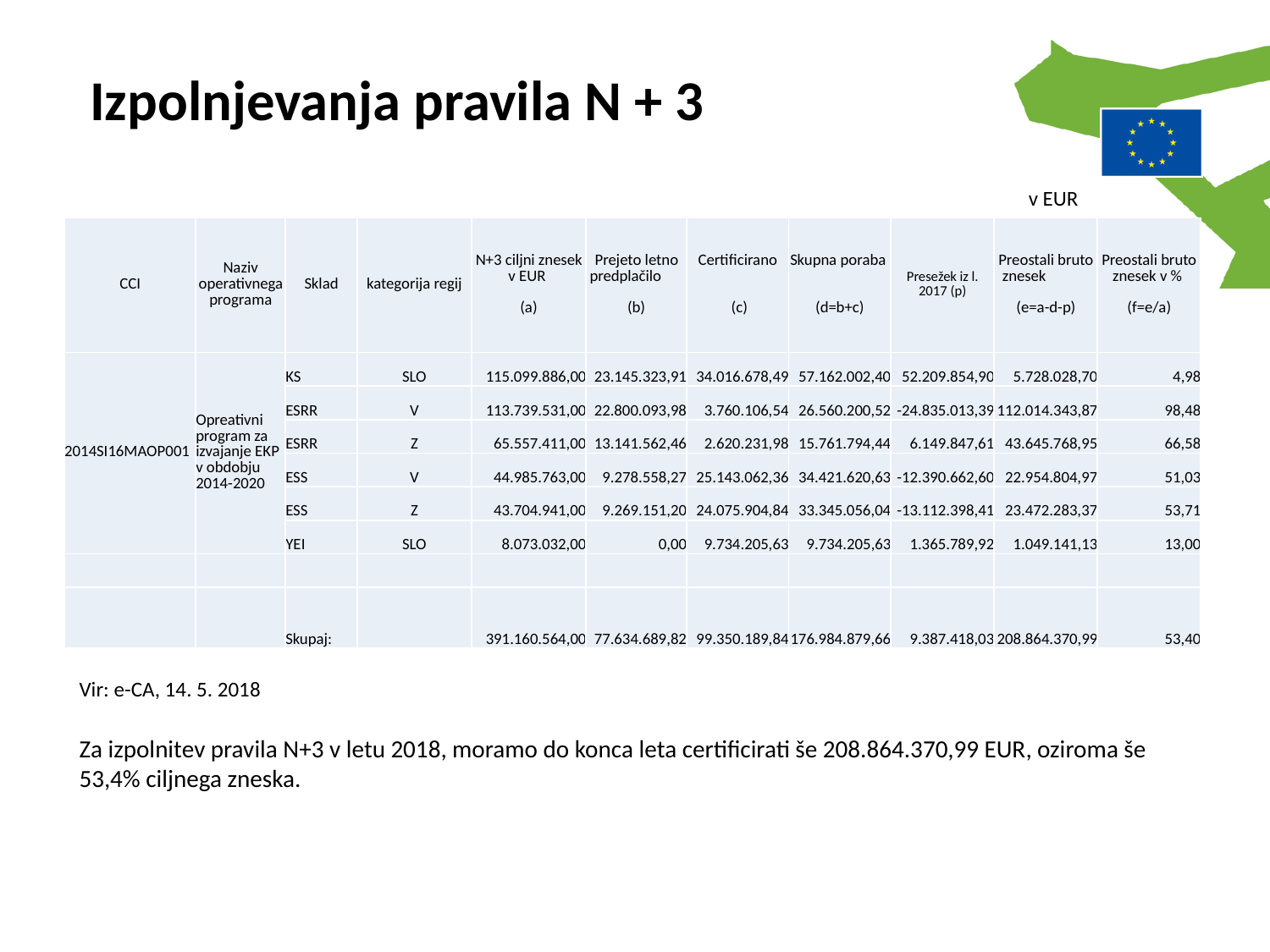

Izpolnjevanja pravila N + 3

v EUR
| CCI | Naziv operativnega programa | Sklad | kategorija regij | N+3 ciljni znesek v EUR (a) | Prejeto letno predplačilo (b) | Certificirano (c) | Skupna poraba (d=b+c) | Presežek iz l. 2017 (p) | Preostali bruto znesek (e=a-d-p) | Preostali bruto znesek v % (f=e/a) |
| --- | --- | --- | --- | --- | --- | --- | --- | --- | --- | --- |
| 2014SI16MAOP001 | Opreativni program za izvajanje EKP v obdobju 2014-2020 | KS | SLO | 115.099.886,00 | 23.145.323,91 | 34.016.678,49 | 57.162.002,40 | 52.209.854,90 | 5.728.028,70 | 4,98 |
|  |  | ESRR | V | 113.739.531,00 | 22.800.093,98 | 3.760.106,54 | 26.560.200,52 | -24.835.013,39 | 112.014.343,87 | 98,48 |
|  |  | ESRR | Z | 65.557.411,00 | 13.141.562,46 | 2.620.231,98 | 15.761.794,44 | 6.149.847,61 | 43.645.768,95 | 66,58 |
|  |  | ESS | V | 44.985.763,00 | 9.278.558,27 | 25.143.062,36 | 34.421.620,63 | -12.390.662,60 | 22.954.804,97 | 51,03 |
|  |  | ESS | Z | 43.704.941,00 | 9.269.151,20 | 24.075.904,84 | 33.345.056,04 | -13.112.398,41 | 23.472.283,37 | 53,71 |
|  |  | YEI | SLO | 8.073.032,00 | 0,00 | 9.734.205,63 | 9.734.205,63 | 1.365.789,92 | 1.049.141,13 | 13,00 |
|  |  |  |  |  |  |  |  |  |  |  |
|  |  | Skupaj: |  | 391.160.564,00 | 77.634.689,82 | 99.350.189,84 | 176.984.879,66 | 9.387.418,03 | 208.864.370,99 | 53,40 |
Vir: e-CA, 14. 5. 2018
Za izpolnitev pravila N+3 v letu 2018, moramo do konca leta certificirati še 208.864.370,99 EUR, oziroma še 53,4% ciljnega zneska.